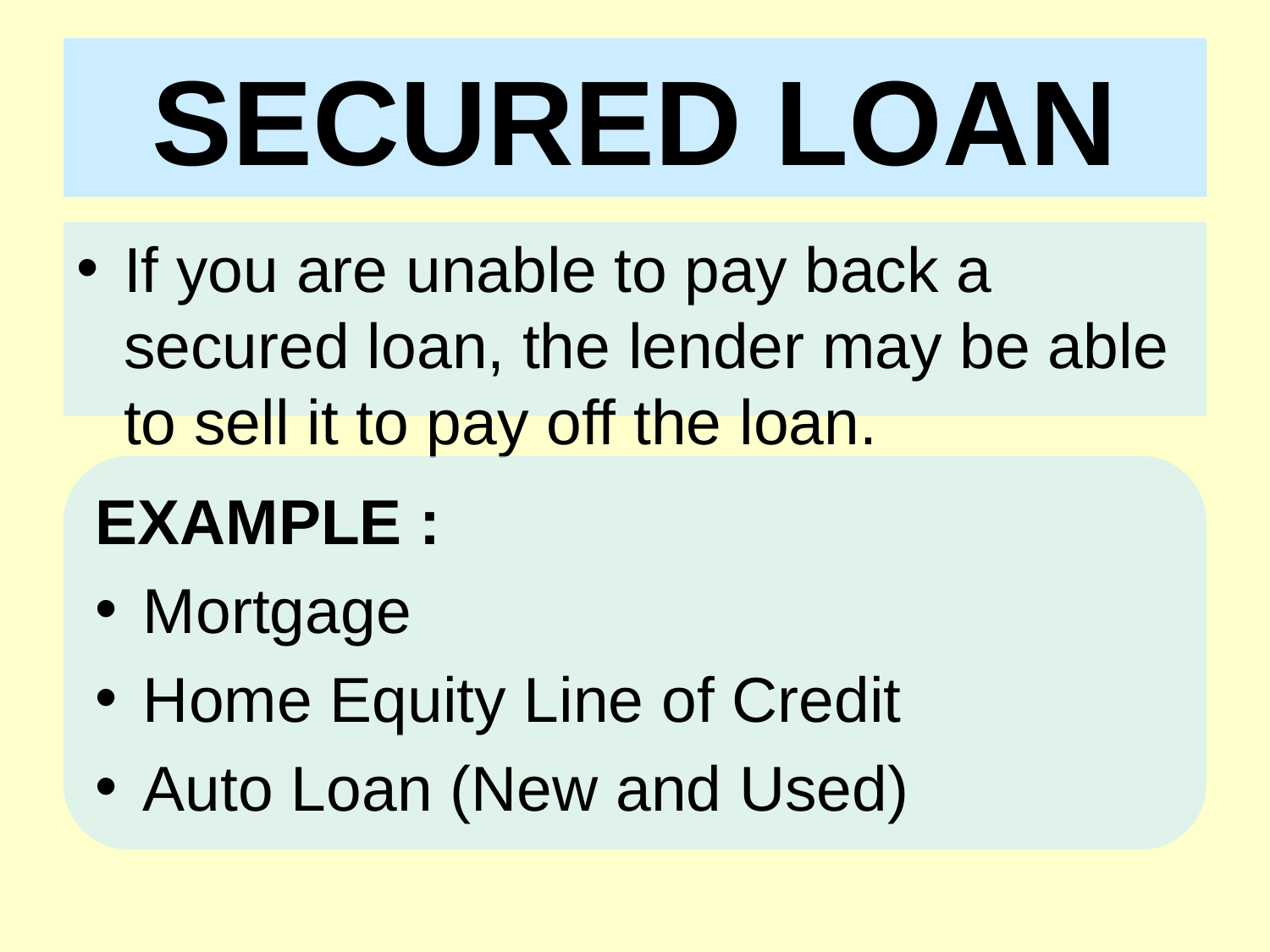

# SECURED LOAN
If you are unable to pay back a secured loan, the lender may be able to sell it to pay off the loan.
EXAMPLE :
Mortgage
Home Equity Line of Credit
Auto Loan (New and Used)